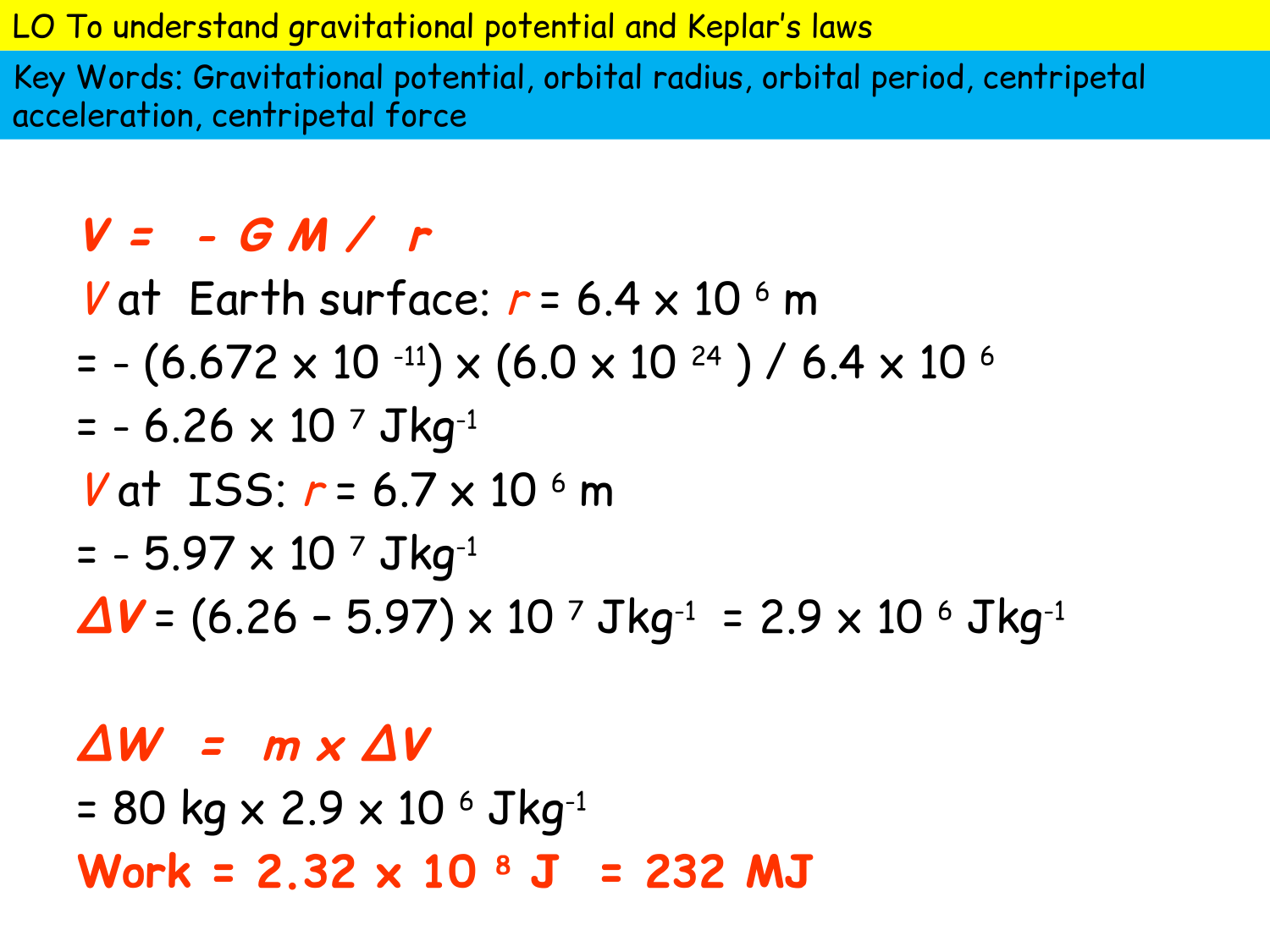

V =  - G M /  r
V at  Earth surface: r = 6.4 x 10 6 m
= - (6.672 x 10 -11) x (6.0 x 10 24 ) / 6.4 x 10 6
= - 6.26 x 10 7 Jkg-1
V at  ISS: r = 6.7 x 10 6 m
= - 5.97 x 10 7 Jkg-1
ΔV = (6.26 – 5.97) x 10 7 Jkg-1  = 2.9 x 10 6 Jkg-1

ΔW  =  m x ΔV
= 80 kg x 2.9 x 10 6 Jkg-1
Work = 2.32 x 10 8 J  = 232 MJ